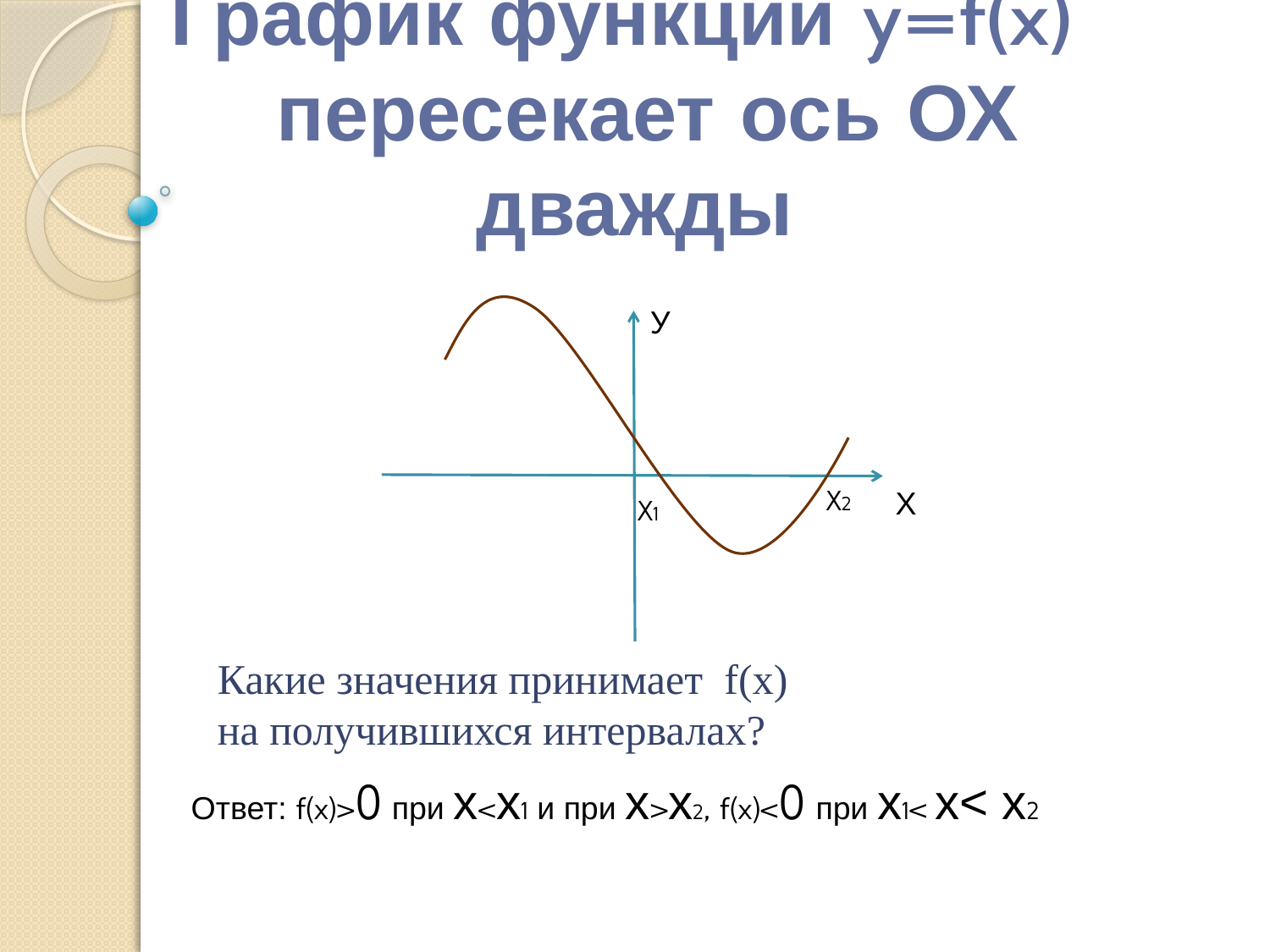

# График функции y=f(x) пересекает ось ОХ дважды

У
X2
Х
X1
Какие значения принимает  f(x)
на получившихся интервалах?
Ответ: f(x)>0 при х<x1 и при х>x2, f(x)<0 при x1< x< x2